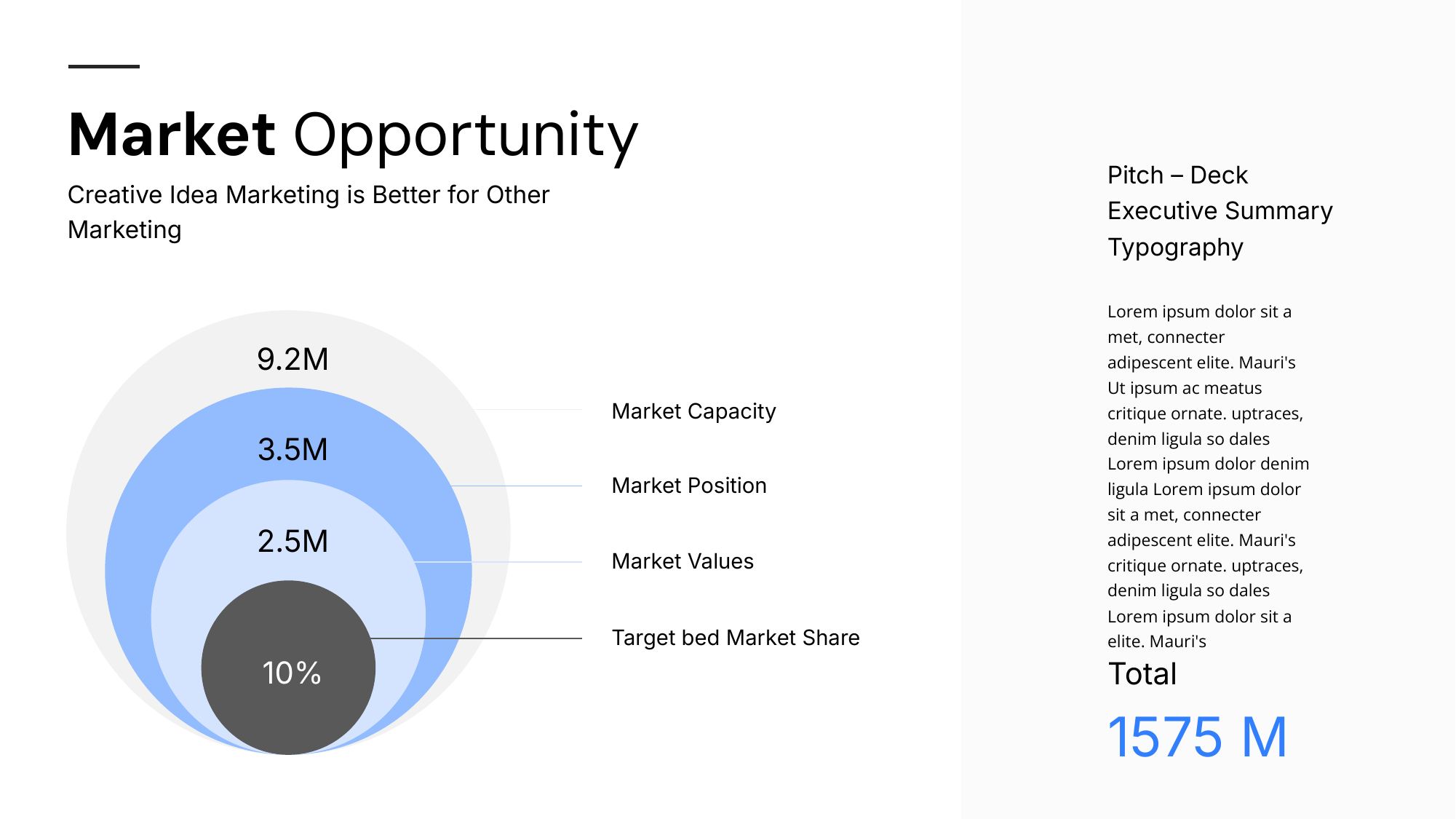

Market Opportunity
Pitch – Deck Executive Summary Typography
Creative Idea Marketing is Better for Other Marketing
Lorem ipsum dolor sit a met, connecter adipescent elite. Mauri's Ut ipsum ac meatus critique ornate. uptraces, denim ligula so dales Lorem ipsum dolor denim ligula Lorem ipsum dolor sit a met, connecter adipescent elite. Mauri's critique ornate. uptraces, denim ligula so dales Lorem ipsum dolor sit a elite. Mauri's

9.2M

Market Capacity
3.5M
Market Position

2.5M
Market Values

Target bed Market Share
10%
Total
1575 M